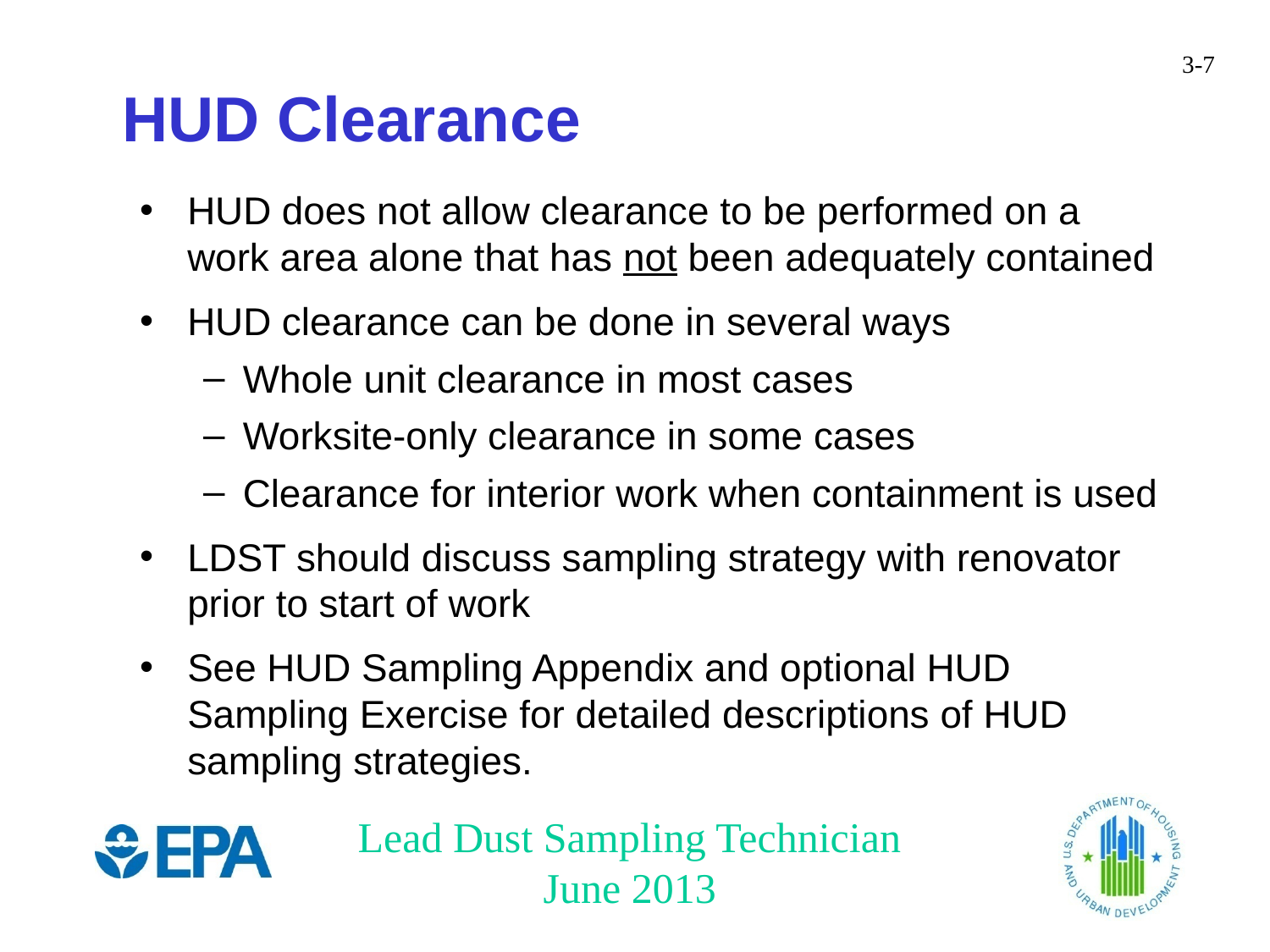

HUD Clearance
HUD does not allow clearance to be performed on a work area alone that has not been adequately contained
HUD clearance can be done in several ways
Whole unit clearance in most cases
Worksite-only clearance in some cases
Clearance for interior work when containment is used
LDST should discuss sampling strategy with renovator prior to start of work
See HUD Sampling Appendix and optional HUD Sampling Exercise for detailed descriptions of HUD sampling strategies.